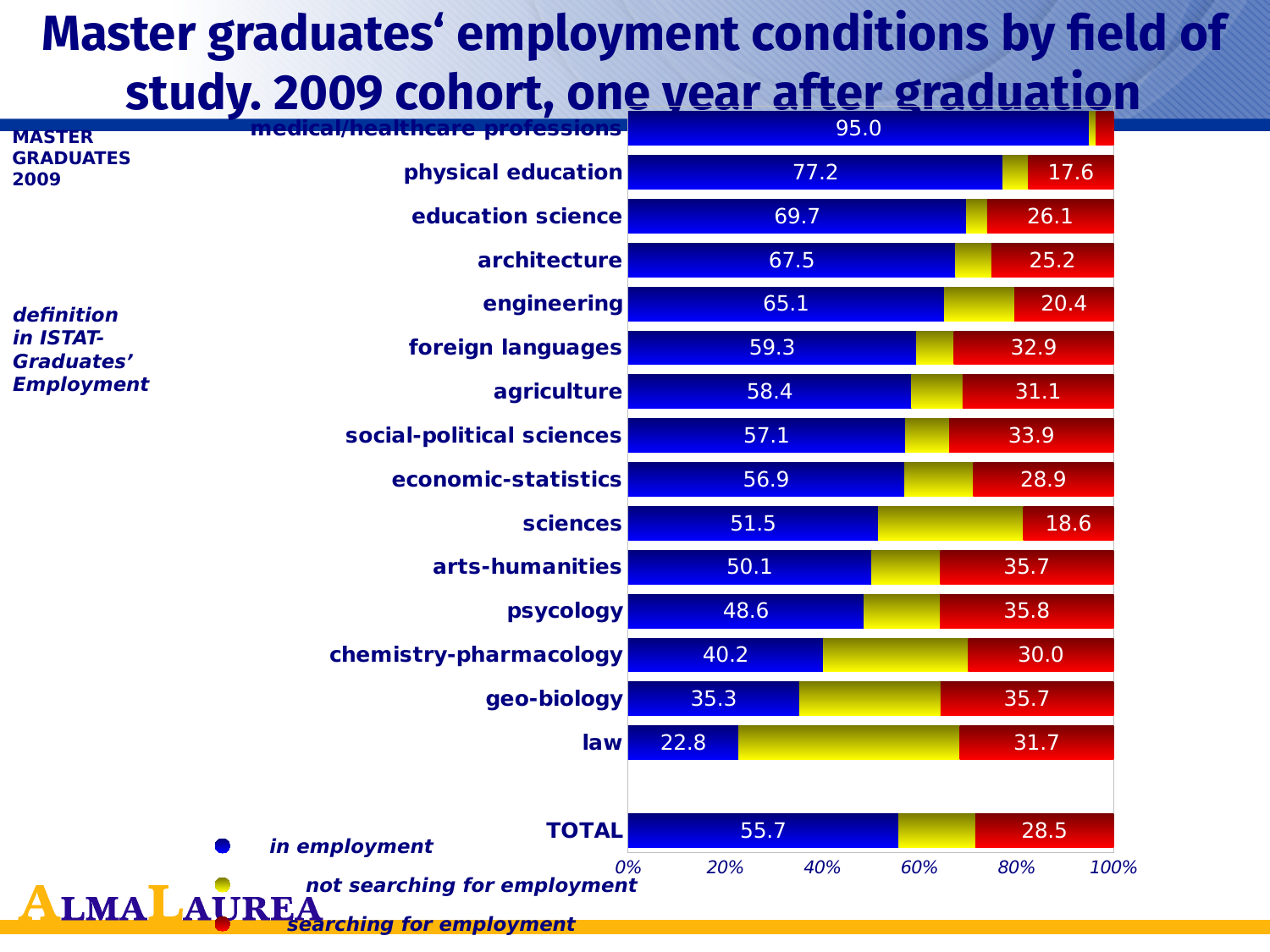

# Master graduates‘ employment conditions by field of study. 2009 cohort, one year after graduation

### Chart

| Category | lavorano | non cercano | cercano |
|---|---|---|---|
| TOTAL | 55.70555958227201 | 15.81943627589177 | 28.475004141844114 |
|  | None | None | None |
| law | 22.78041558226736 | 45.539627484327895 | 31.679956933405325 |
| geo-biology | 35.25742466465788 | 29.08585798401803 | 35.656717351322854 |
| chemistry-pharmacology | 40.174742067008154 | 29.869098770518388 | 29.956159162473437 |
| psycology | 48.583912878690526 | 15.661930629528875 | 35.75415649177959 |
| arts-humanities | 50.112846398790396 | 14.14770615959955 | 35.739447441611944 |
| sciences | 51.50750671651001 | 29.877587111019047 | 18.61490617247124 |
| economic-statistics | 56.8927765226671 | 14.172356849409415 | 28.93486662791873 |
| social-political sciences | 57.08298734806135 | 9.064599447056178 | 33.852413204886105 |
| agriculture | 58.371230204213994 | 10.546777233247672 | 31.08199256253823 |
| foreign languages | 59.34907583342403 | 7.776805661919733 | 32.87411850465571 |
| engineering | 65.14002093835848 | 14.434568351421868 | 20.42541071021352 |
| architecture | 67.4622582591305 | 7.341460483778188 | 25.19628125709163 |
| education science | 69.68324871616379 | 4.251502171353542 | 26.065249112481766 |
| physical education | 77.19630902067135 | 5.209157174930703 | 17.59453380439781 |
| medical/healthcare professions | 94.96426558882081 | 1.387138233656034 | 3.6485961775245244 |
MASTER
GRADUATES
2009
definition
in ISTAT-
Graduates’ Employment

in employment

not searching for employment

searching for employment